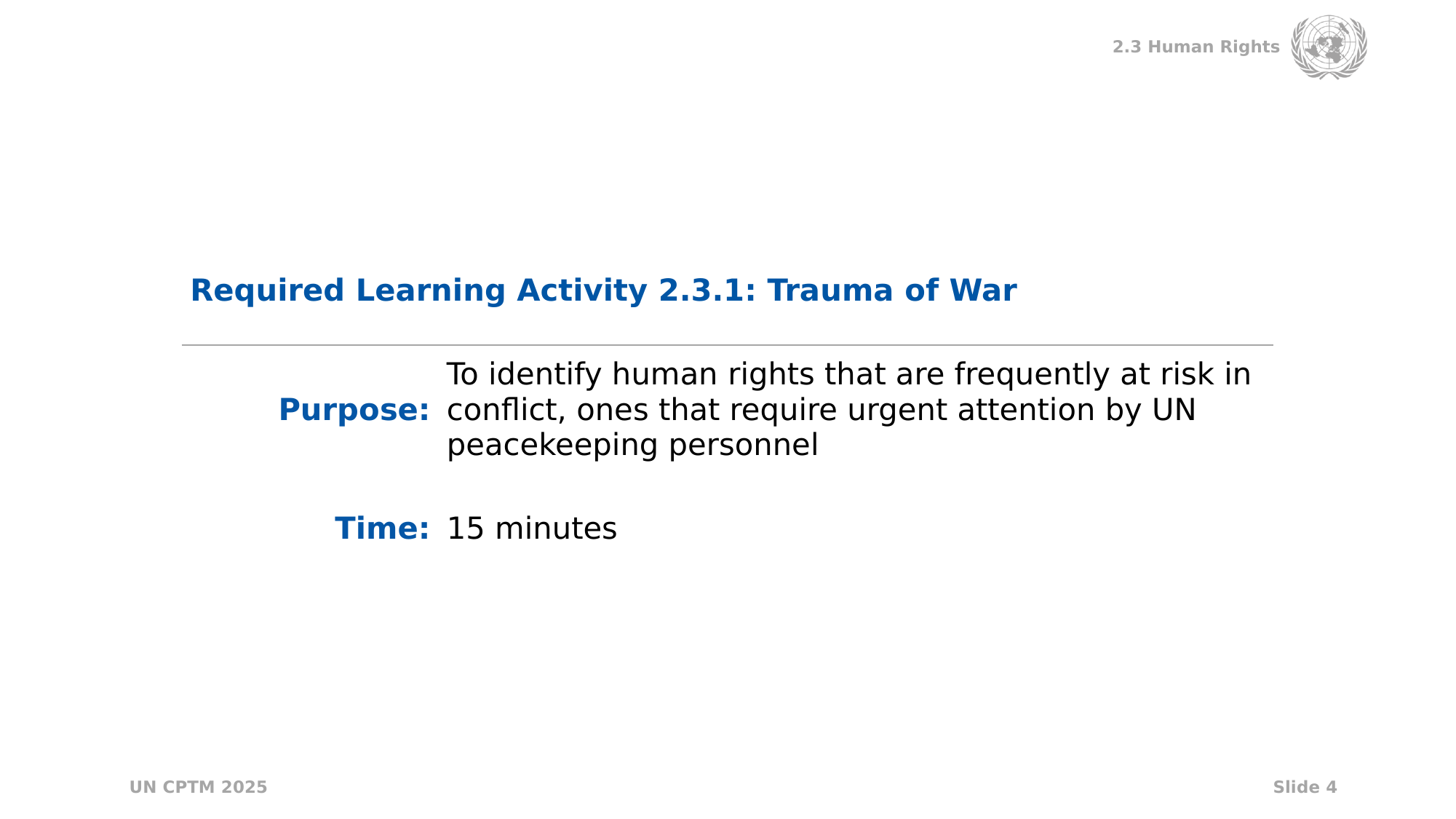

| Required Learning Activity 2.3.1: Trauma of War |  |
| --- | --- |
| Purpose: | To identify human rights that are frequently at risk in conflict, ones that require urgent attention by UN peacekeeping personnel |
| Time: | 15 minutes |